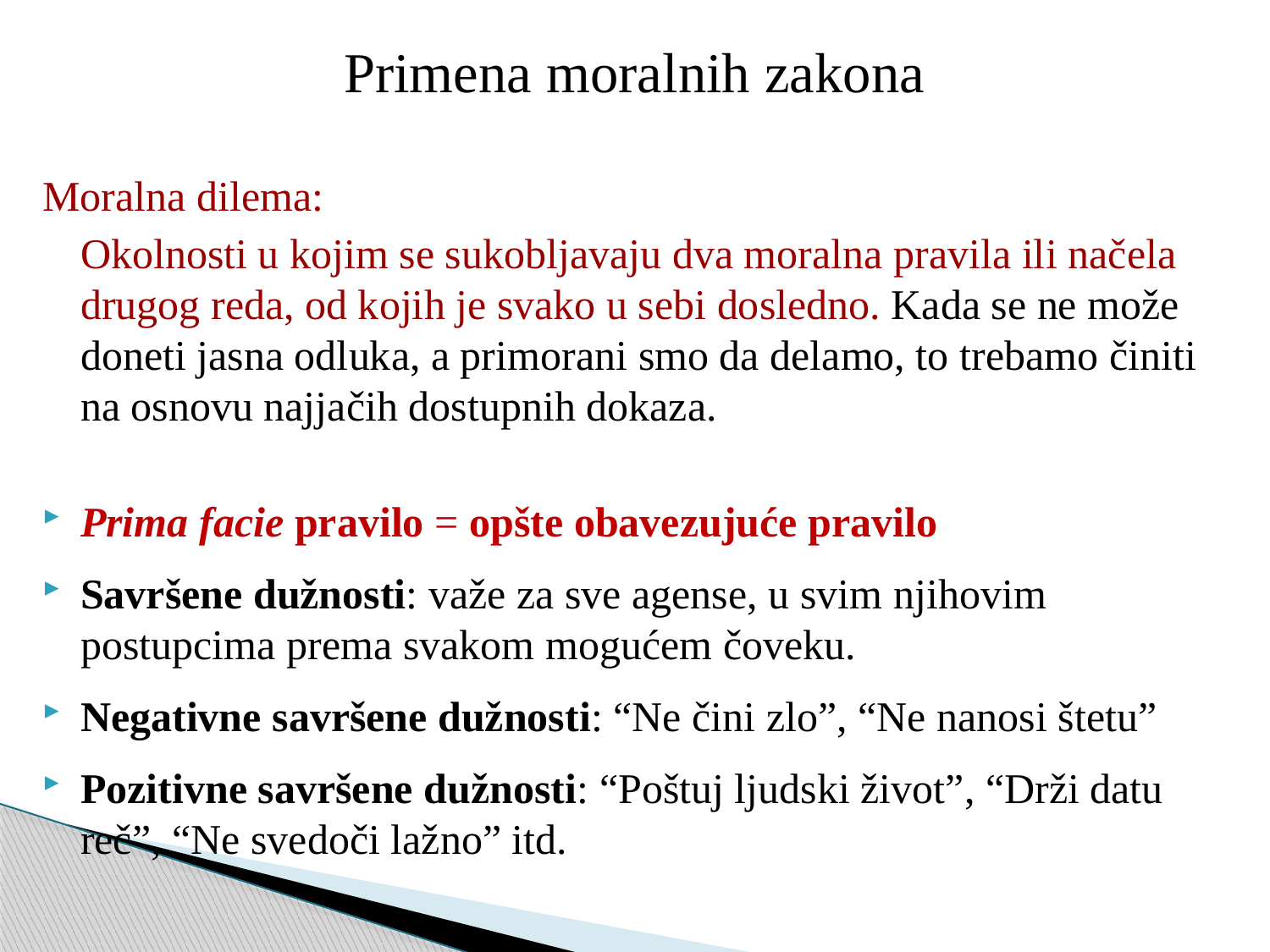

Primena moralnih zakona

Moralna dilema:
	Okolnosti u kojim se sukobljavaju dva moralna pravila ili načela drugog reda, od kojih je svako u sebi dosledno. Kada se ne može doneti jasna odluka, a primorani smo da delamo, to trebamo činiti na osnovu najjačih dostupnih dokaza.

Prima facie pravilo = opšte obavezujuće pravilo
Savršene dužnosti: važe za sve agense, u svim njihovim postupcima prema svakom mogućem čoveku.
Negativne savršene dužnosti: “Ne čini zlo”, “Ne nanosi štetu”
Pozitivne savršene dužnosti: “Poštuj ljudski život”, “Drži datu reč”, “Ne svedoči lažno” itd.